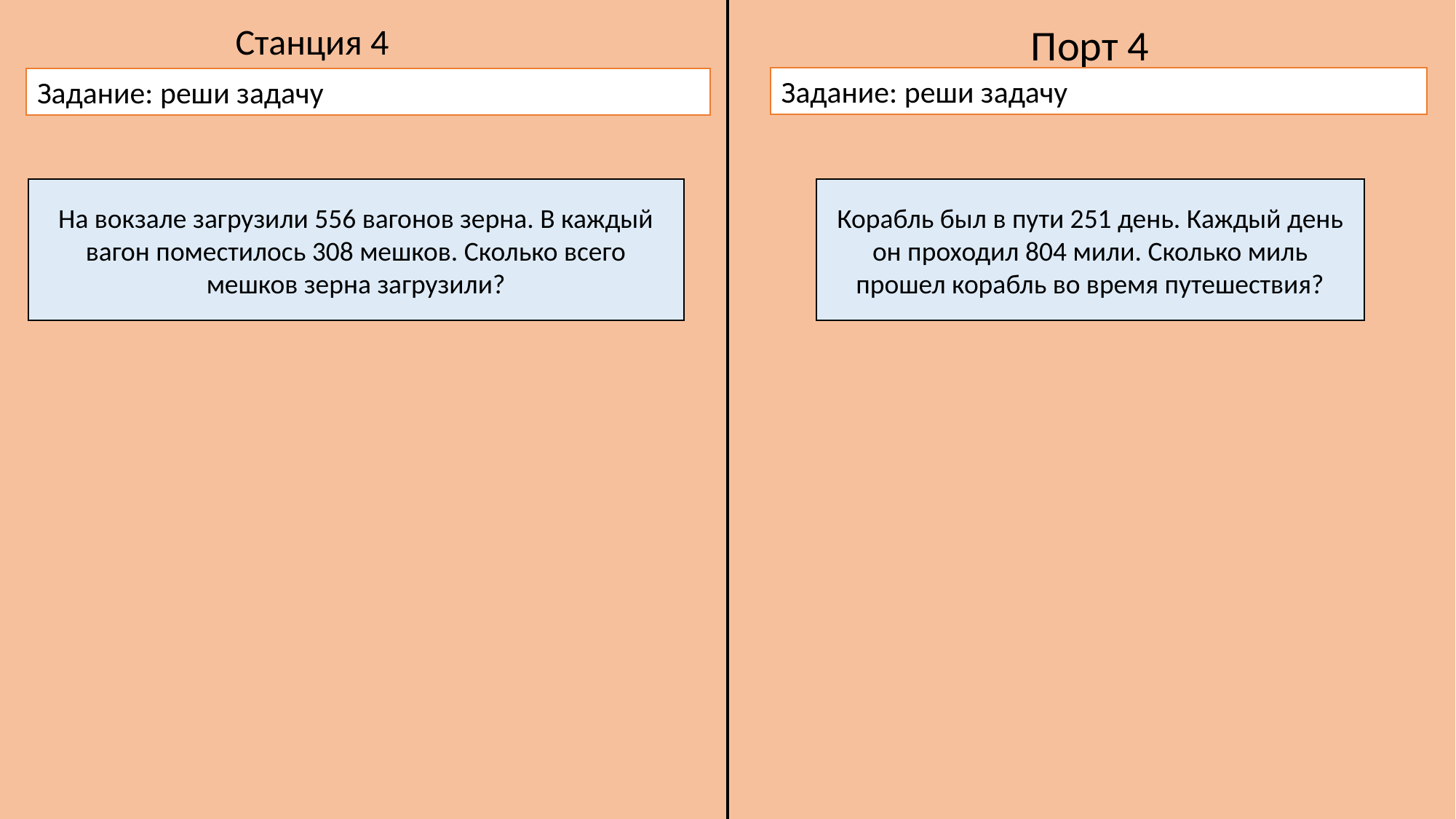

Станция 4
Порт 4
Задание: реши задачу
Задание: реши задачу
На вокзале загрузили 556 вагонов зерна. В каждый вагон поместилось 308 мешков. Сколько всего мешков зерна загрузили?
Корабль был в пути 251 день. Каждый день он проходил 804 мили. Сколько миль прошел корабль во время путешествия?